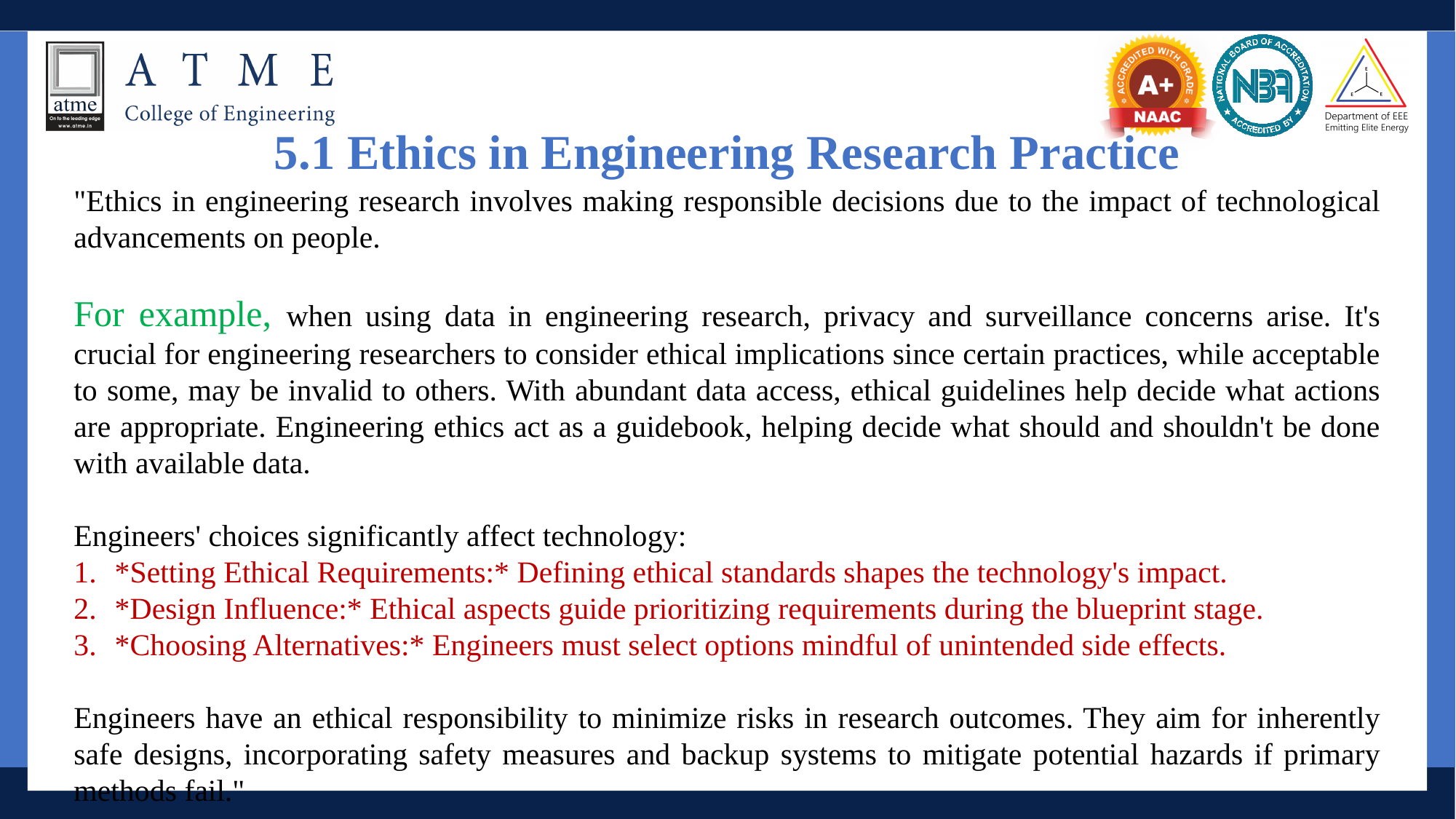

5.1 Ethics in Engineering Research Practice
"Ethics in engineering research involves making responsible decisions due to the impact of technological advancements on people.

For example, when using data in engineering research, privacy and surveillance concerns arise. It's crucial for engineering researchers to consider ethical implications since certain practices, while acceptable to some, may be invalid to others. With abundant data access, ethical guidelines help decide what actions are appropriate. Engineering ethics act as a guidebook, helping decide what should and shouldn't be done with available data.

Engineers' choices significantly affect technology:
*Setting Ethical Requirements:* Defining ethical standards shapes the technology's impact.
*Design Influence:* Ethical aspects guide prioritizing requirements during the blueprint stage.
*Choosing Alternatives:* Engineers must select options mindful of unintended side effects.

Engineers have an ethical responsibility to minimize risks in research outcomes. They aim for inherently safe designs, incorporating safety measures and backup systems to mitigate potential hazards if primary methods fail."